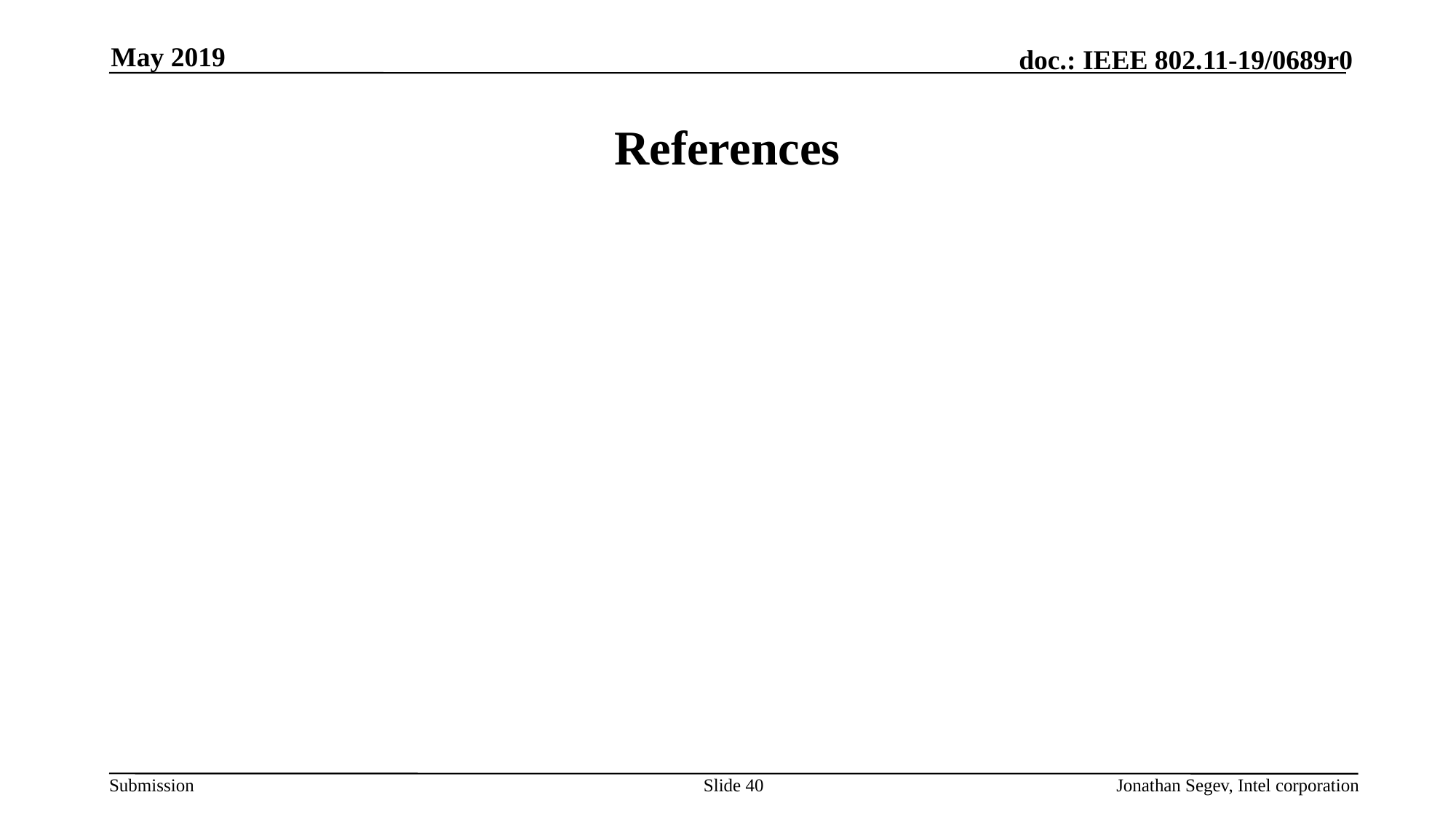

May 2019
# References

Slide 40
Jonathan Segev, Intel corporation